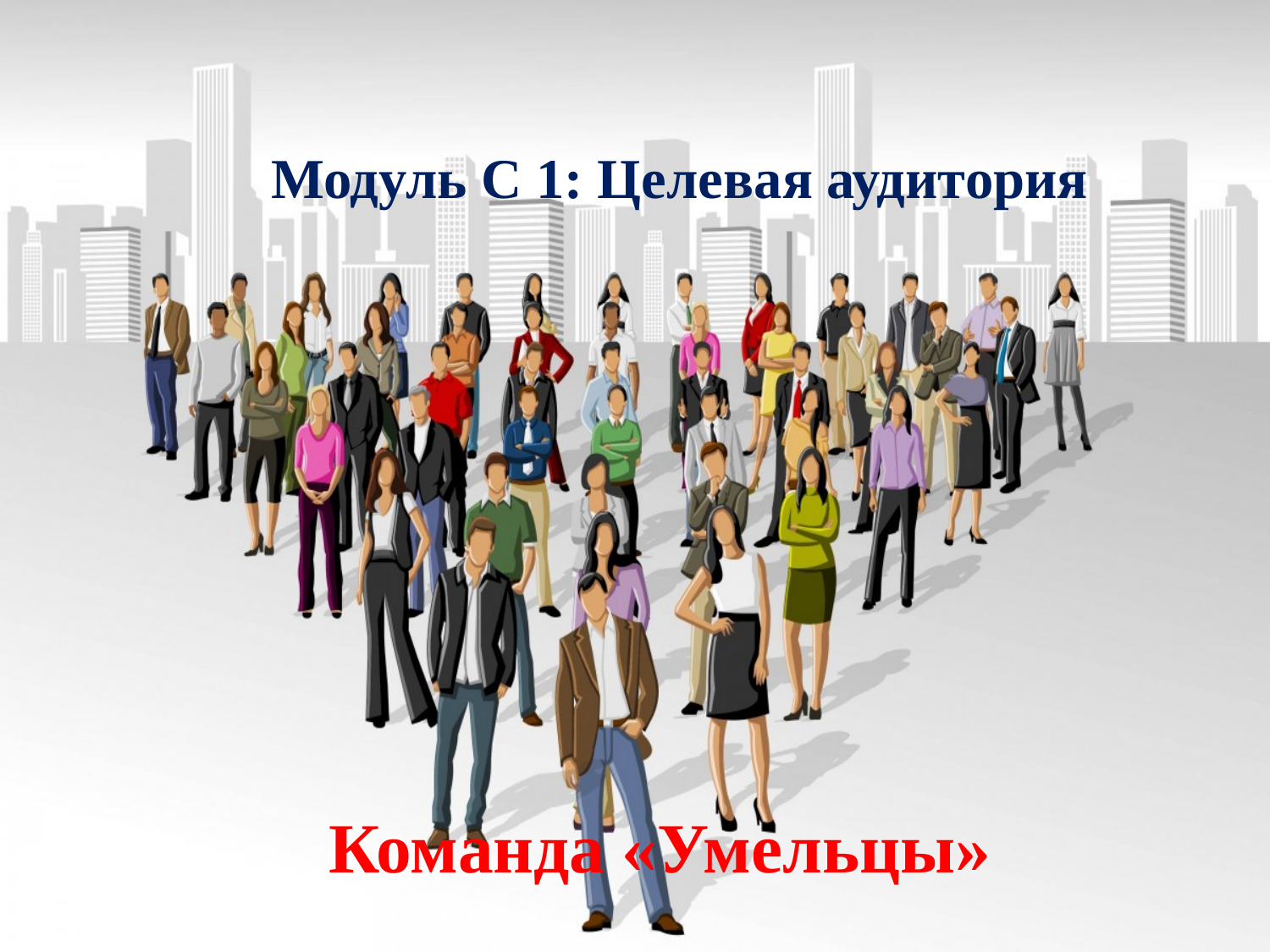

Модуль С 1: Целевая аудитория
Команда «Умельцы»